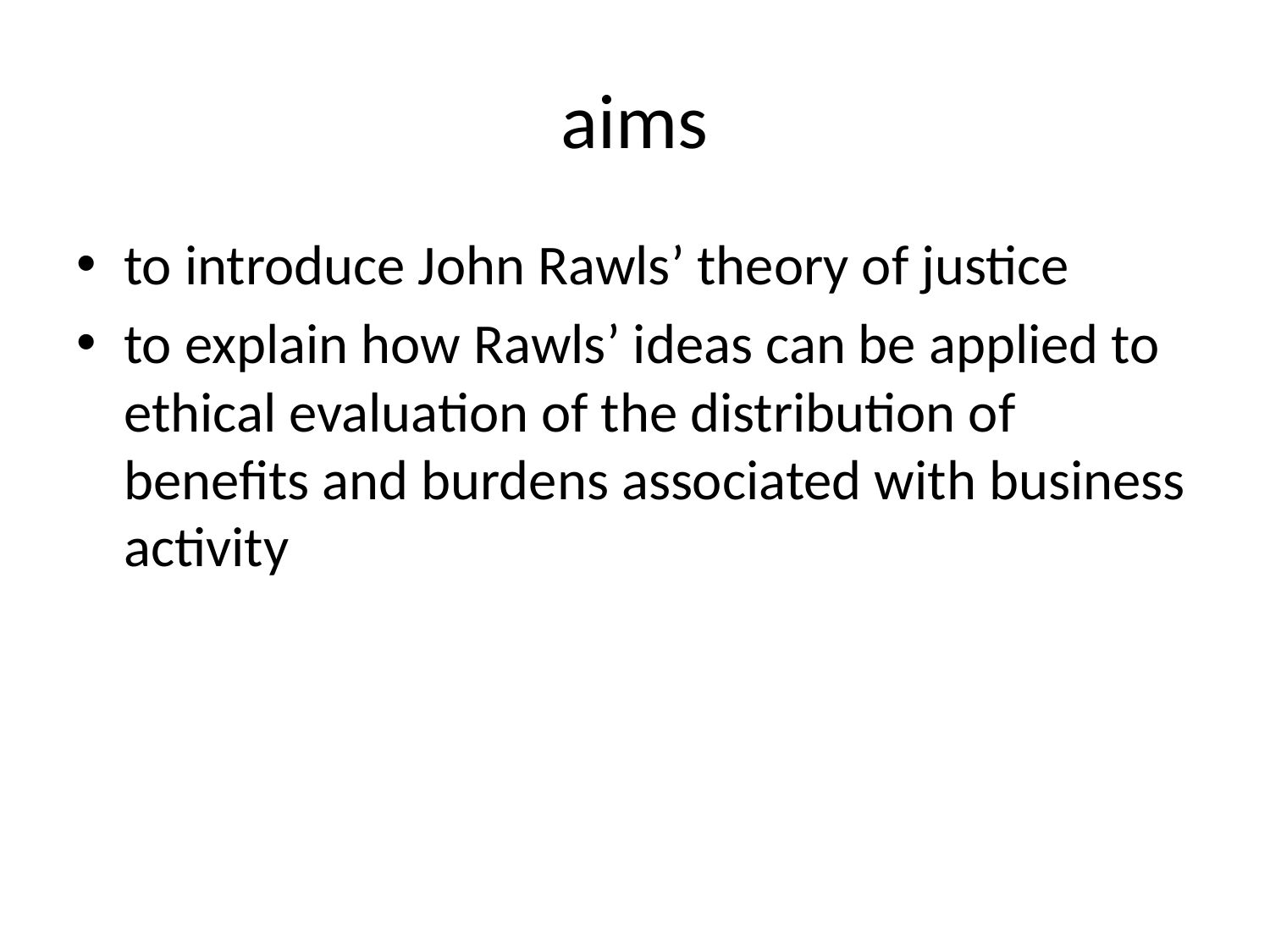

# aims
to introduce John Rawls’ theory of justice
to explain how Rawls’ ideas can be applied to ethical evaluation of the distribution of benefits and burdens associated with business activity